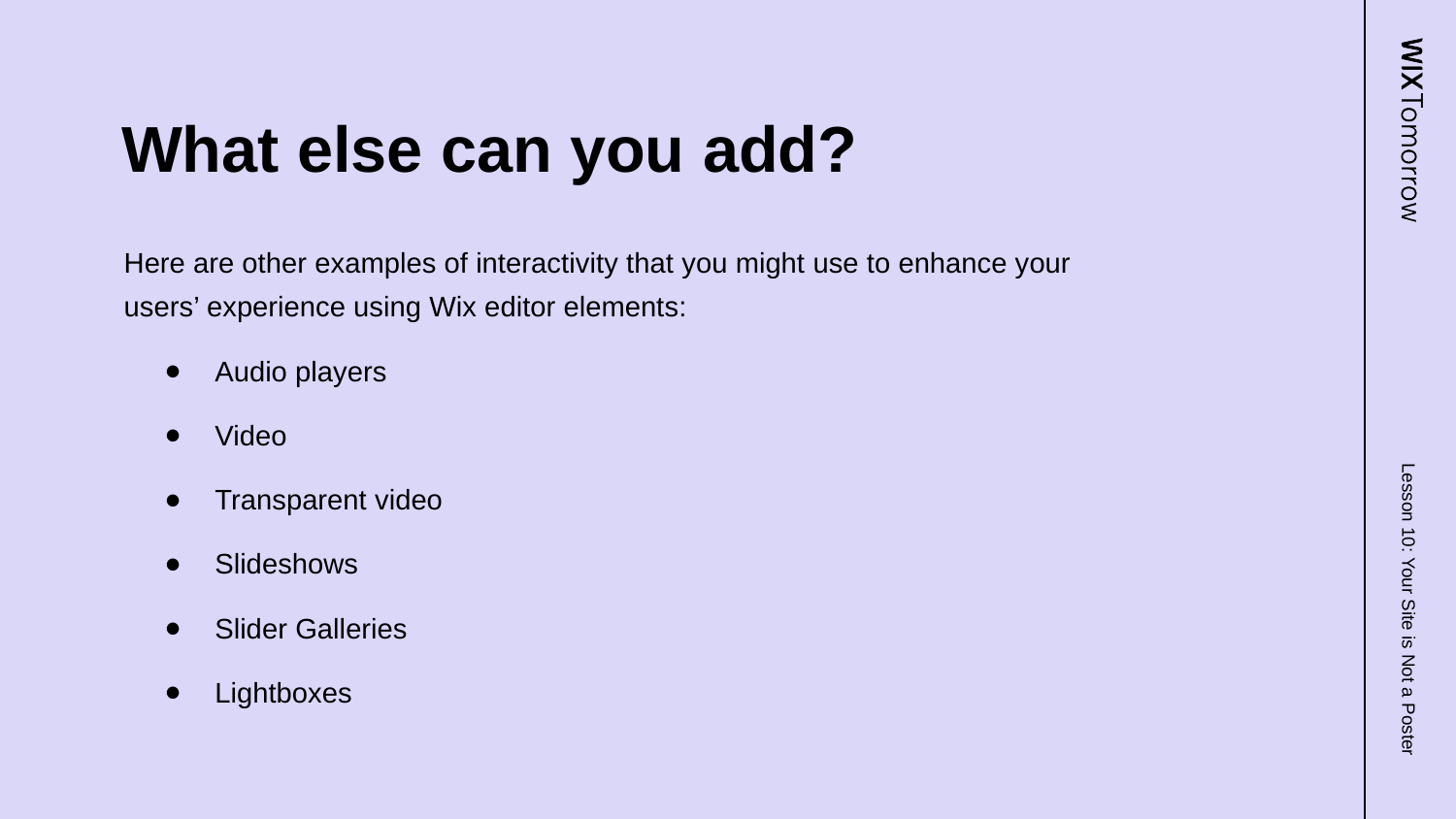

# What else can you add?
Here are other examples of interactivity that you might use to enhance your users’ experience using Wix editor elements:
Audio players
Video
Transparent video
Slideshows
Slider Galleries
Lightboxes